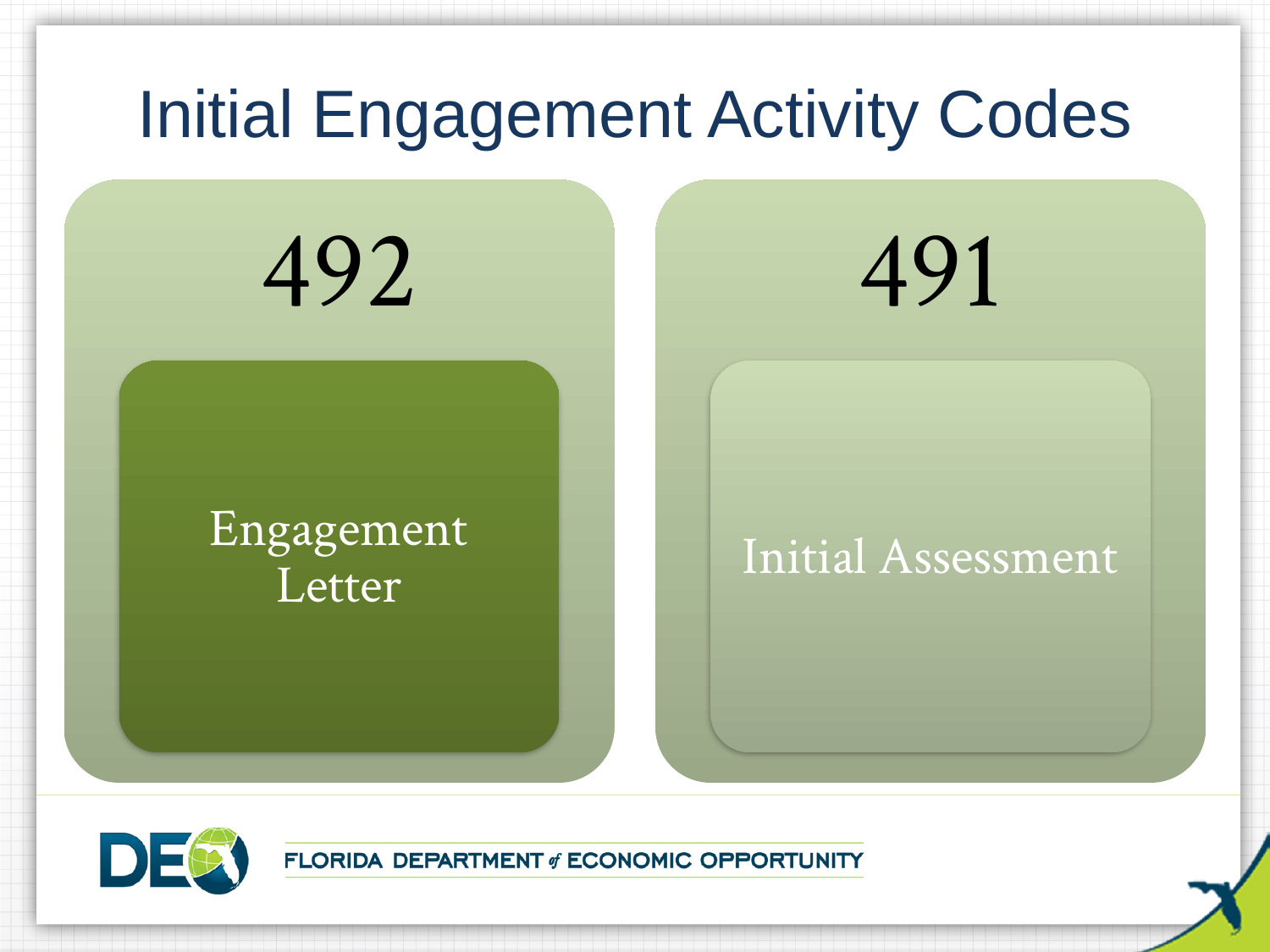

# Initial Engagement Activity Codes
492
Engagement Letter
491
Initial Assessment